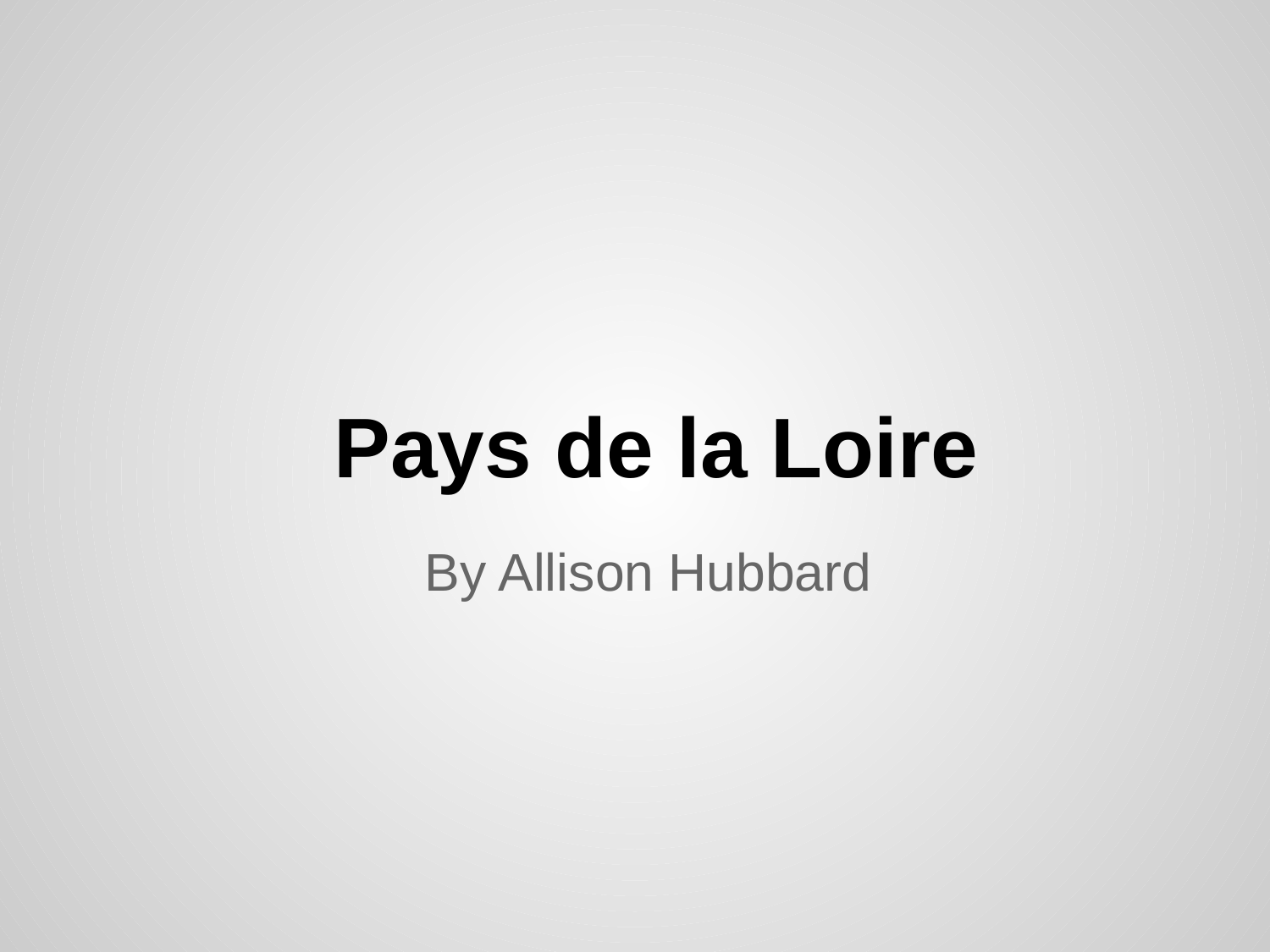

# Pays de la Loire
By Allison Hubbard